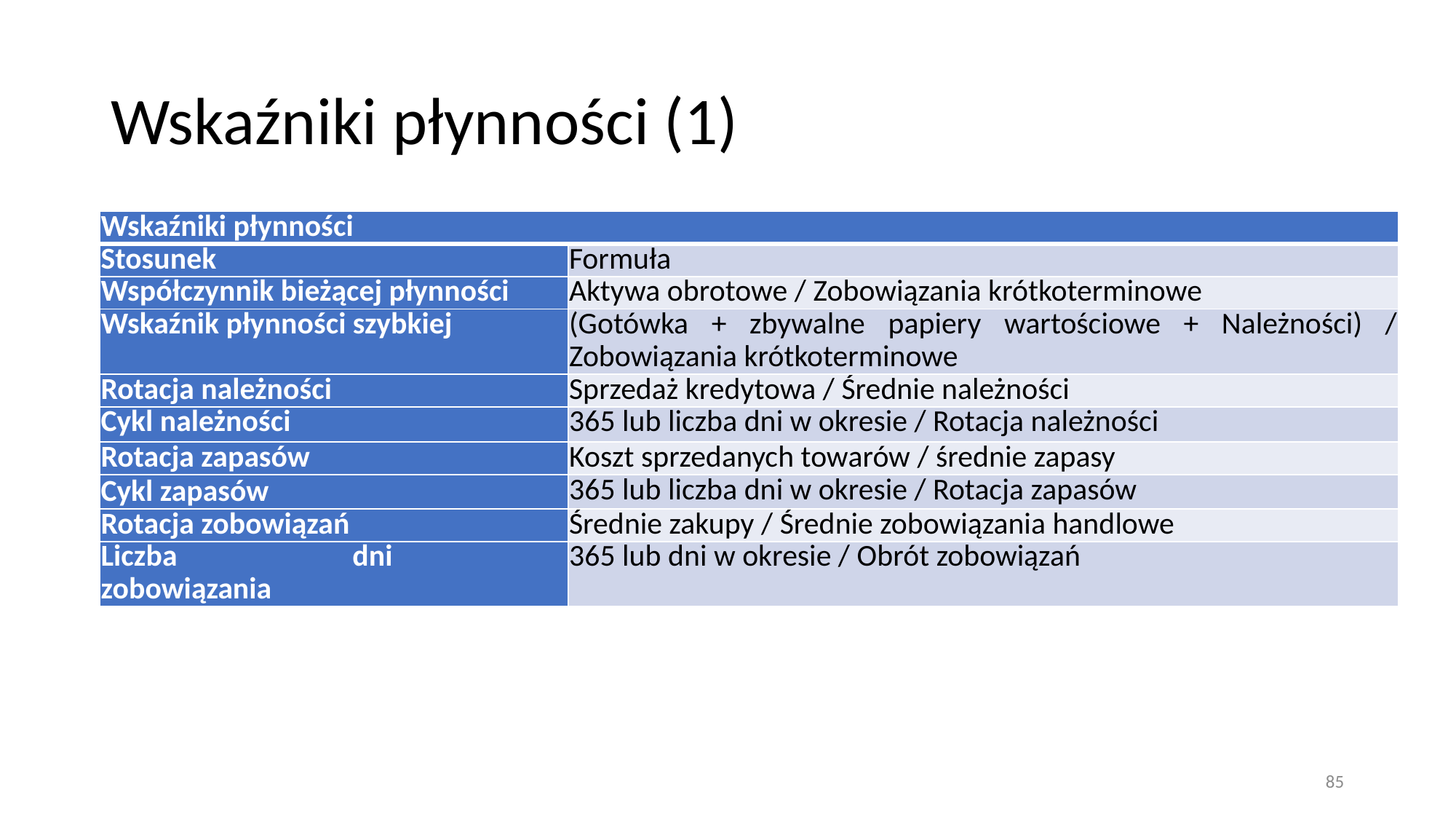

# Wskaźniki płynności (1)
| Wskaźniki płynności |  |
| --- | --- |
| Stosunek | Formuła |
| Współczynnik bieżącej płynności | Aktywa obrotowe / Zobowiązania krótkoterminowe |
| Wskaźnik płynności szybkiej | (Gotówka + zbywalne papiery wartościowe + Należności) / Zobowiązania krótkoterminowe |
| Rotacja należności | Sprzedaż kredytowa / Średnie należności |
| Cykl należności | 365 lub liczba dni w okresie / Rotacja należności |
| Rotacja zapasów | Koszt sprzedanych towarów / średnie zapasy |
| Cykl zapasów | 365 lub liczba dni w okresie / Rotacja zapasów |
| Rotacja zobowiązań | Średnie zakupy / Średnie zobowiązania handlowe |
| Liczba dni zobowiązania | 365 lub dni w okresie / Obrót zobowiązań |
85